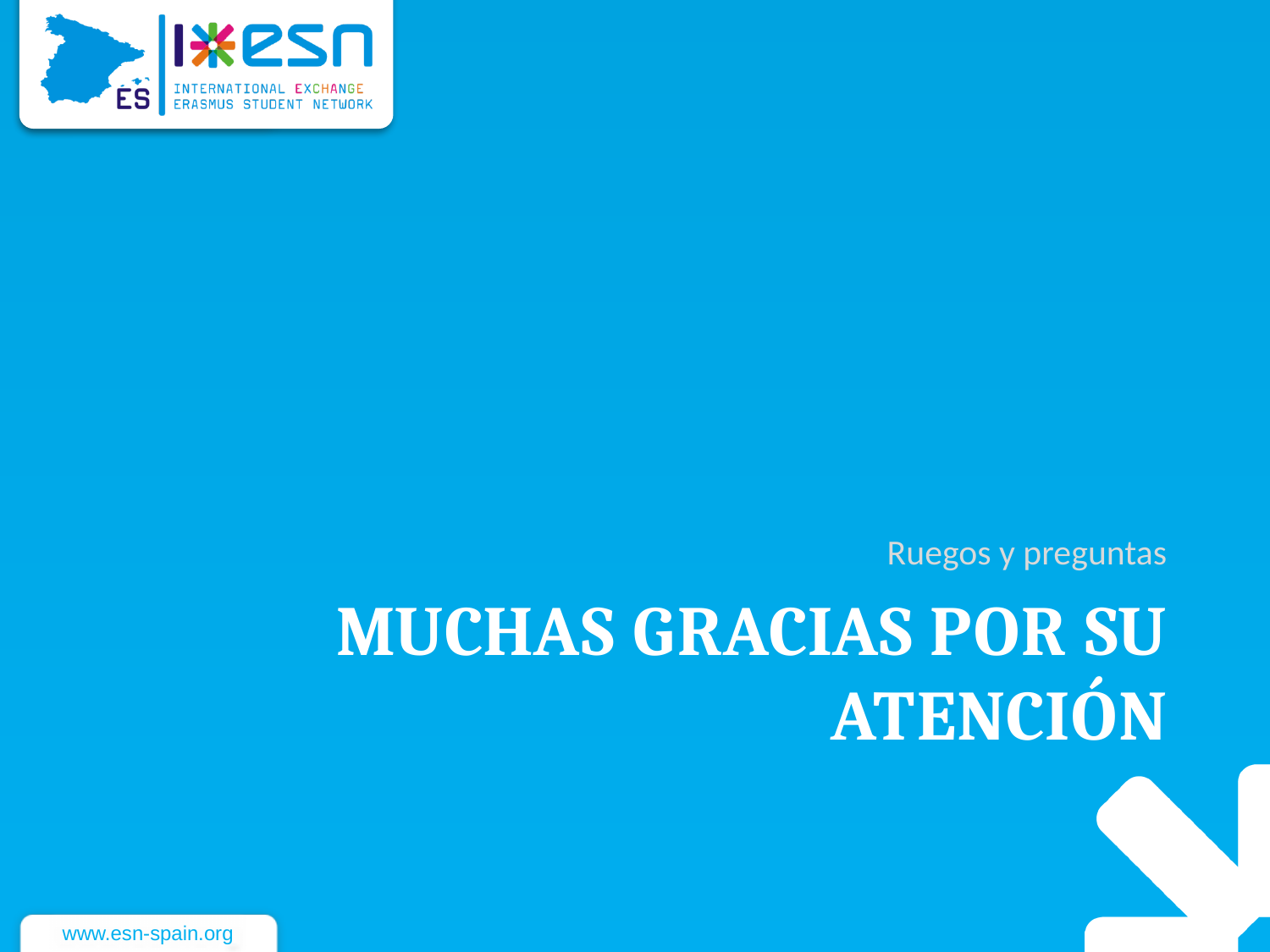

Ruegos y preguntas
# Muchas gracias por su atención